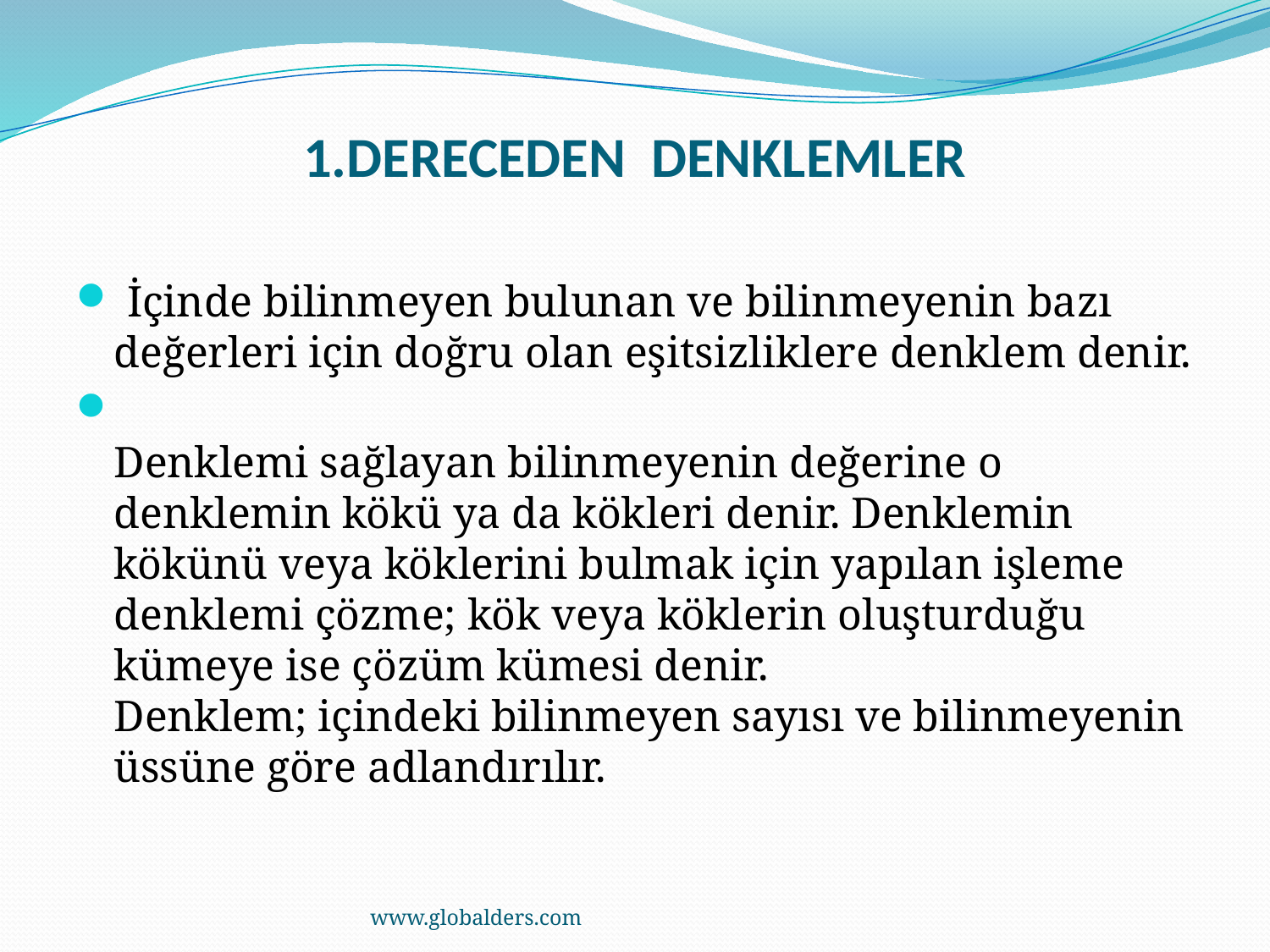

# 1.DERECEDEN  DENKLEMLER
 İçinde bilinmeyen bulunan ve bilinmeyenin bazı değerleri için doğru olan eşitsizliklere denklem denir.
Denklemi sağlayan bilinmeyenin değerine o denklemin kökü ya da kökleri denir. Denklemin kökünü veya köklerini bulmak için yapılan işleme denklemi çözme; kök veya köklerin oluşturduğu kümeye ise çözüm kümesi denir. 
Denklem; içindeki bilinmeyen sayısı ve bilinmeyenin üssüne göre adlandırılır.
www.globalders.com